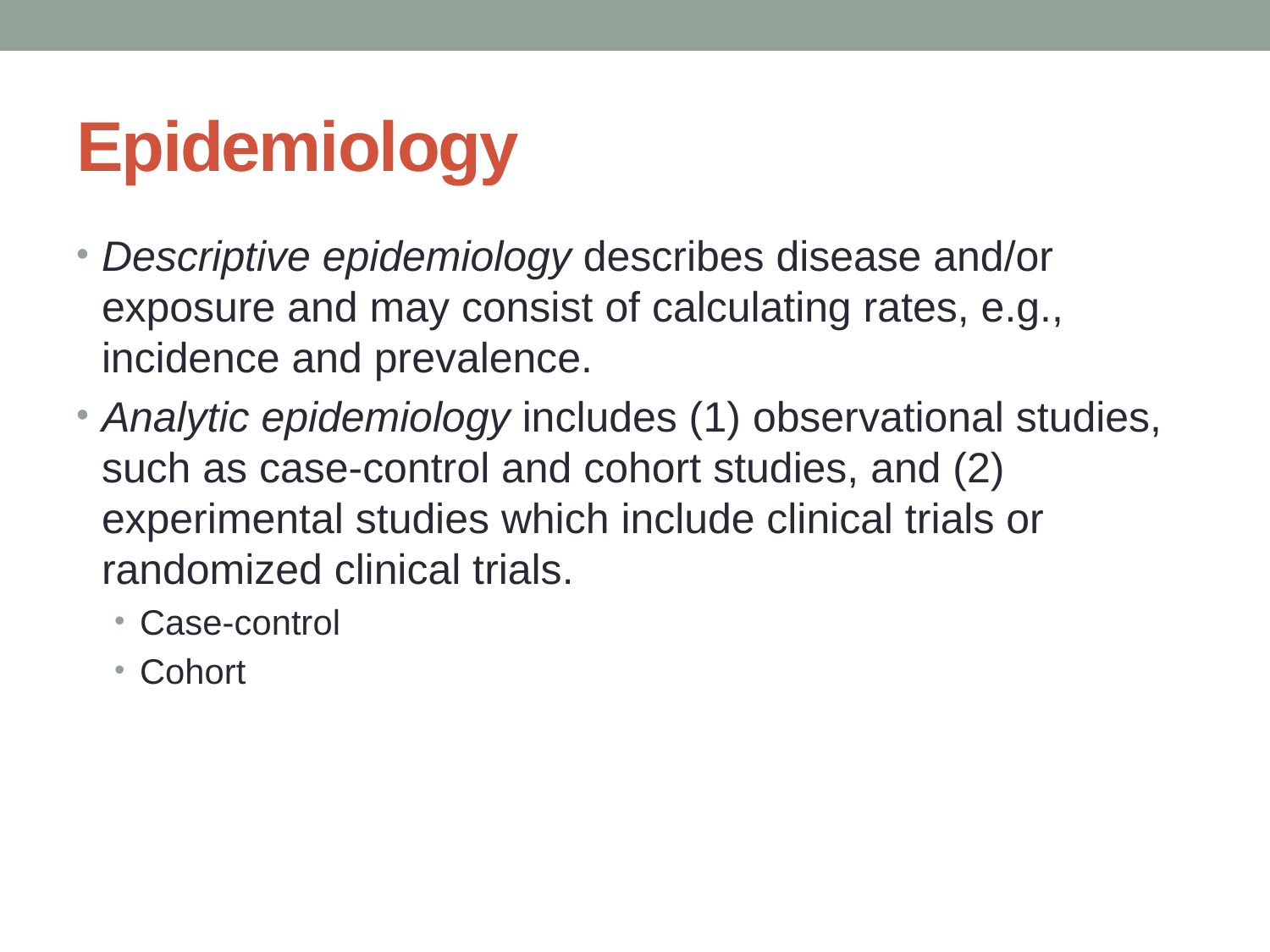

# Epidemiology
Descriptive epidemiology describes disease and/or exposure and may consist of calculating rates, e.g., incidence and prevalence.
Analytic epidemiology includes (1) observational studies, such as case-control and cohort studies, and (2) experimental studies which include clinical trials or randomized clinical trials.
Case-control
Cohort